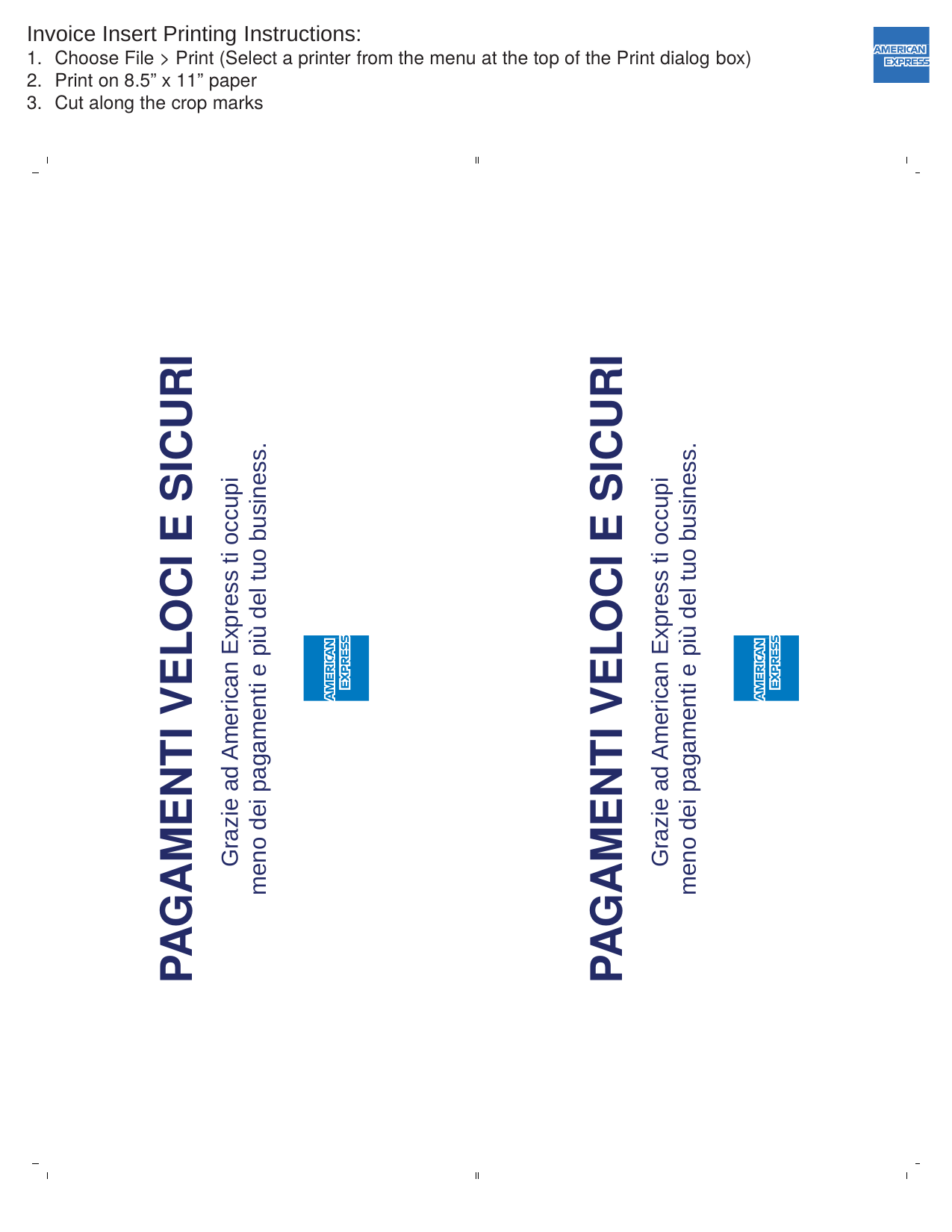

Invoice Insert Printing Instructions:
Choose File > Print (Select a printer from the menu at the top of the Print dialog box)
Print on 8.5” x 11” paper
Cut along the crop marks

Grazie ad American Express ti occupi
meno dei pagamenti e più del tuo business.

PAGAMENTI VELOCI E SICURI

Grazie ad American Express ti occupi
meno dei pagamenti e più del tuo business.

PAGAMENTI VELOCI E SICURI